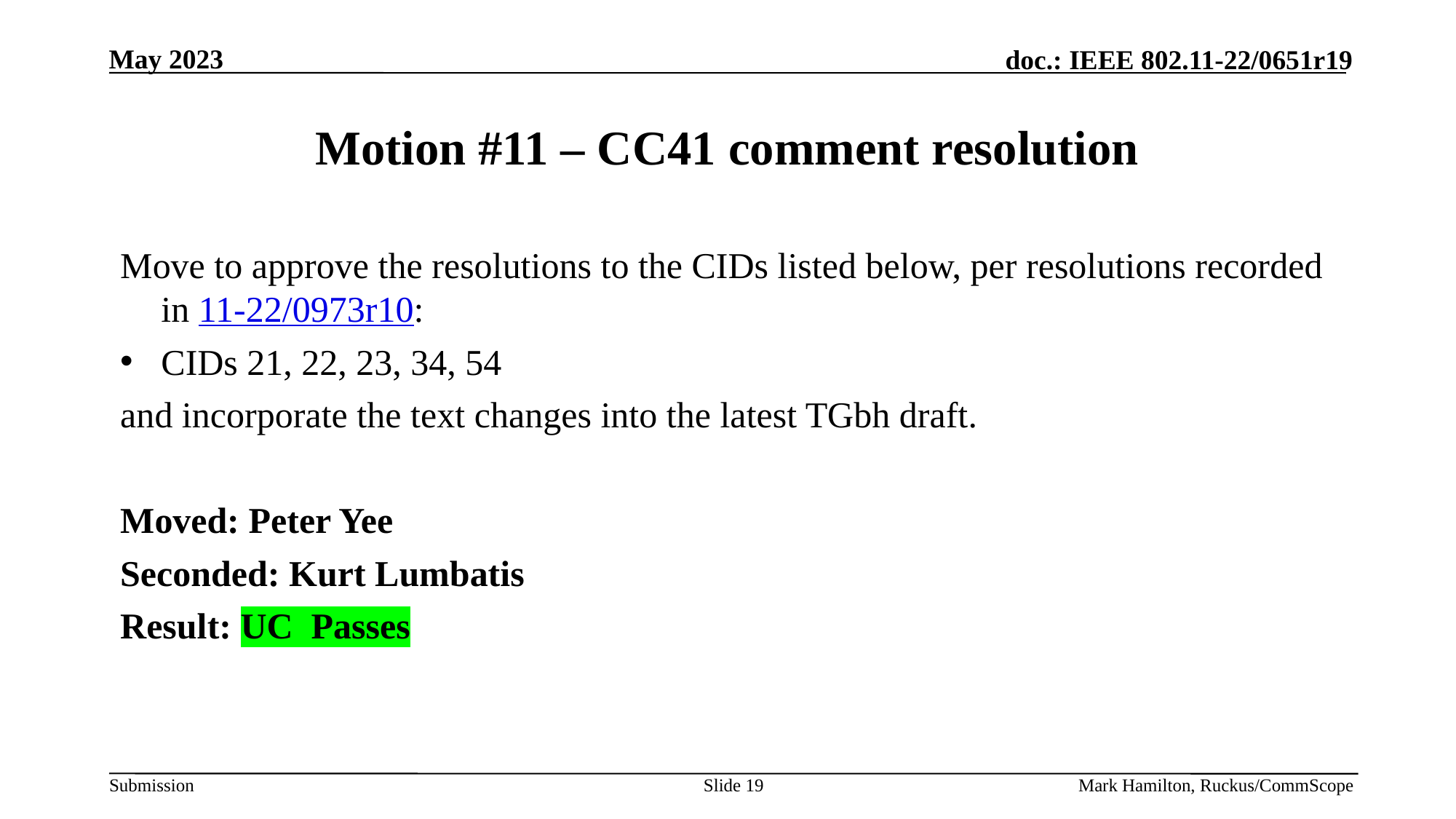

# Motion #11 – CC41 comment resolution
Move to approve the resolutions to the CIDs listed below, per resolutions recorded in 11-22/0973r10:
CIDs 21, 22, 23, 34, 54
and incorporate the text changes into the latest TGbh draft.

Moved: Peter Yee
Seconded: Kurt Lumbatis
Result: UC  Passes
Slide 19